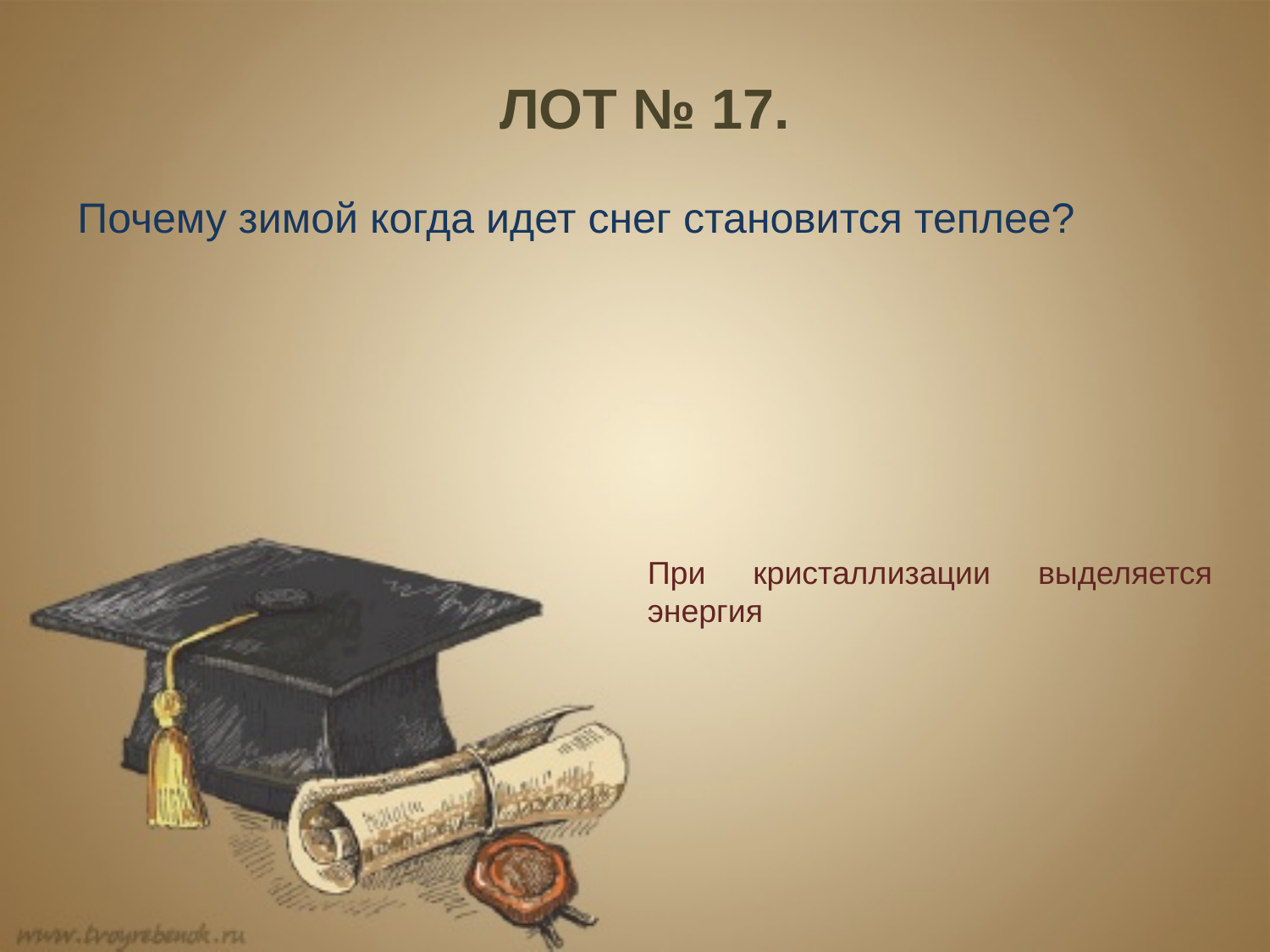

ЛОТ № 17.

Почему зимой когда идет снег становится теплее?
При кристаллизации выделяется энергия